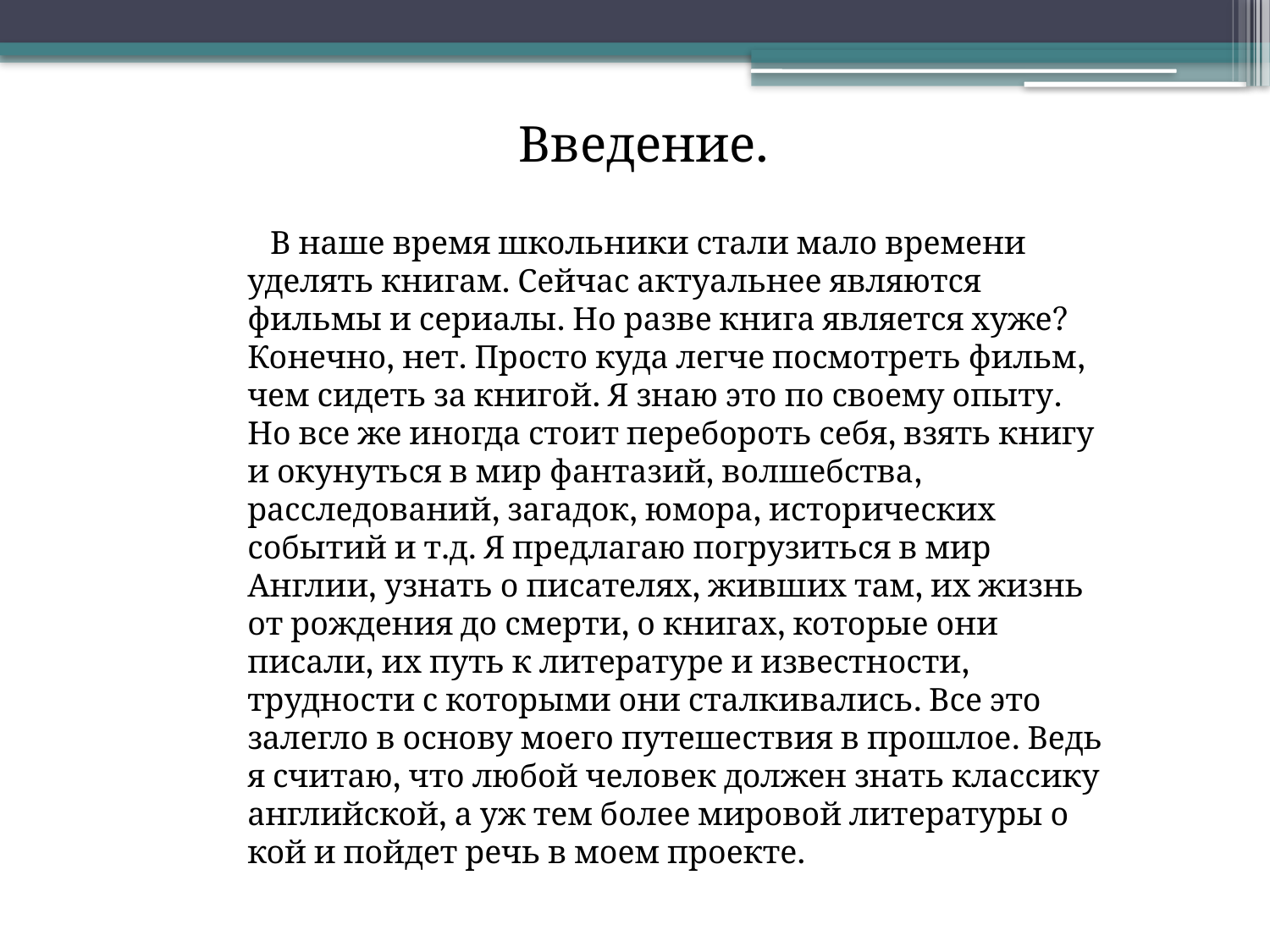

Введение.
   В наше время школьники стали мало времени уделять книгам. Сейчас актуальнее являются фильмы и сериалы. Но разве книга является хуже? Конечно, нет. Просто куда легче посмотреть фильм, чем сидеть за книгой. Я знаю это по своему опыту. Но все же иногда стоит перебороть себя, взять книгу и окунуться в мир фантазий, волшебства, расследований, загадок, юмора, исторических событий и т.д. Я предлагаю погрузиться в мир Англии, узнать о писателях, живших там, их жизнь от рождения до смерти, о книгах, которые они писали, их путь к литературе и известности, трудности с которыми они сталкивались. Все это залегло в основу моего путешествия в прошлое. Ведь я считаю, что любой человек должен знать классику английской, а уж тем более мировой литературы о кой и пойдет речь в моем проекте.